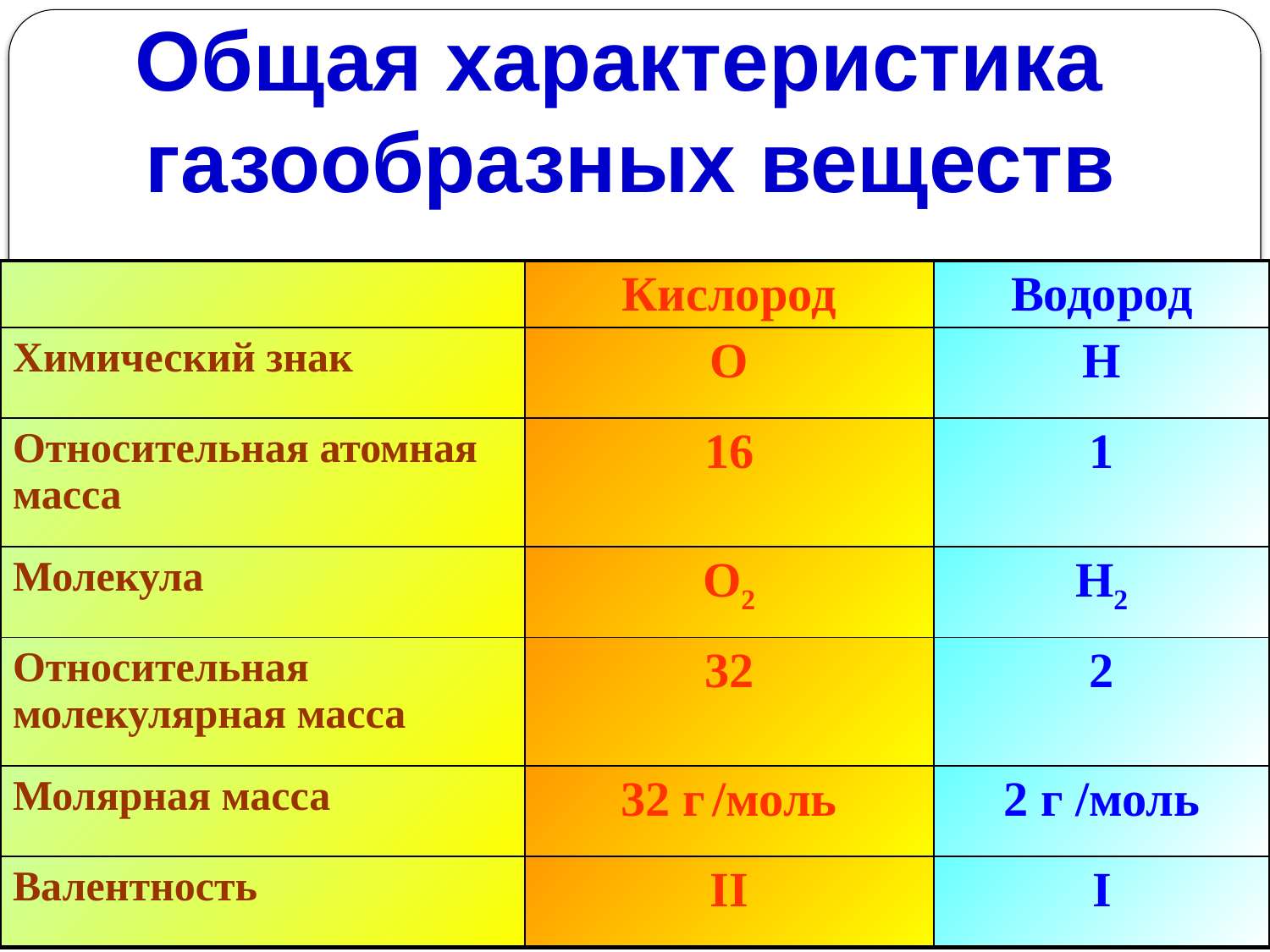

Общая характеристика
 газообразных веществ
|  | Кислород | Водород |
| --- | --- | --- |
| Химический знак | О | Н |
| Относительная атомная масса | 16 | 1 |
| Молекула | О2 | Н2 |
| Относительная молекулярная масса | 32 | 2 |
| Молярная масса | 32 г /моль | 2 г /моль |
| Валентность | II | I |